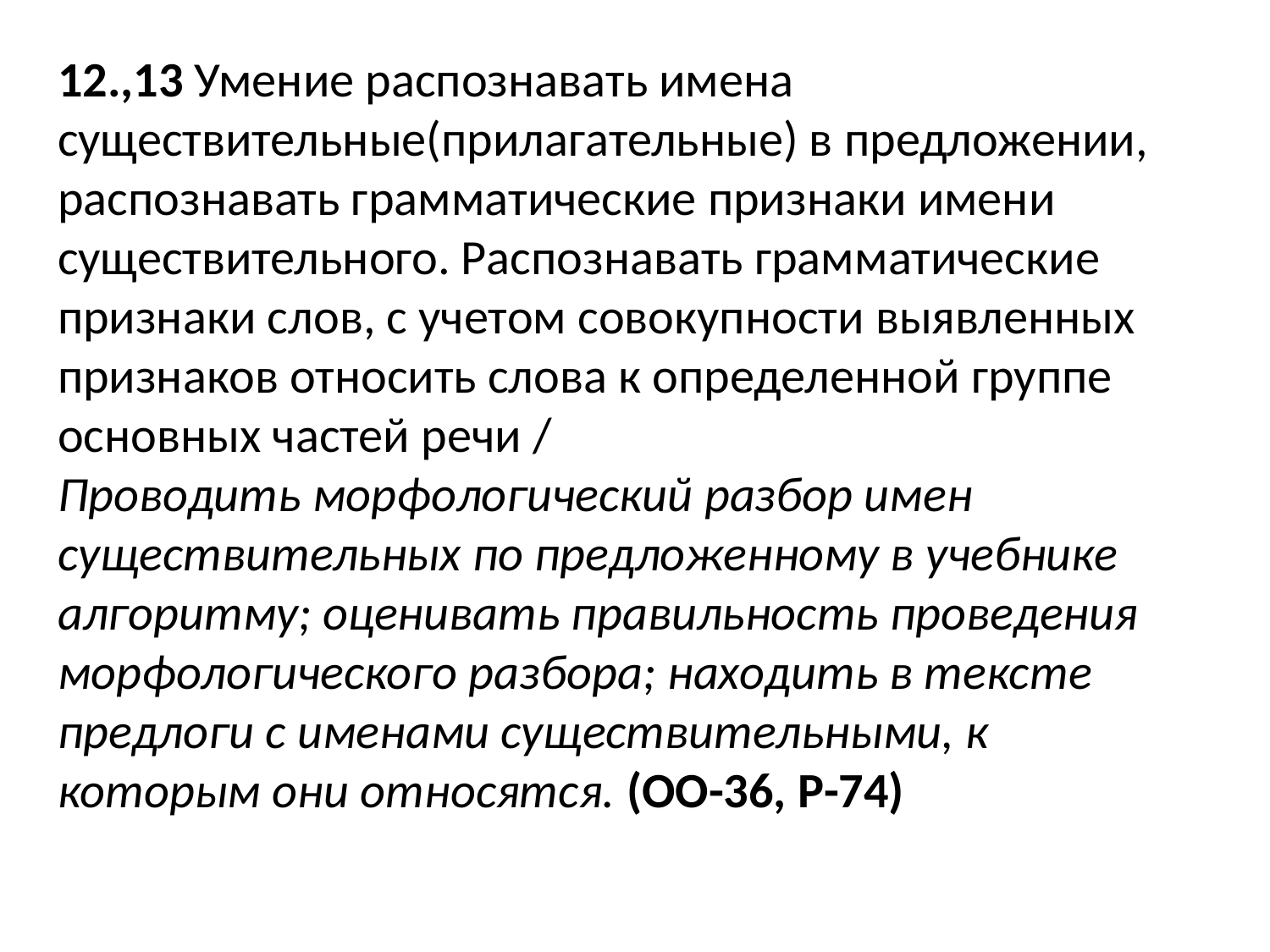

# 12.,13 Умение распознавать имена существительные(прилагательные) в предложении, распознавать грамматические признаки имени существительного. Распознавать грамматические признаки слов, с учетом совокупности выявленных признаков относить слова к определенной группе основных частей речи / Проводить морфологический разбор имен существительных по предложенному в учебнике алгоритму; оценивать правильность проведения морфологического разбора; находить в тексте предлоги с именами существительными, к которым они относятся. (ОО-36, Р-74)